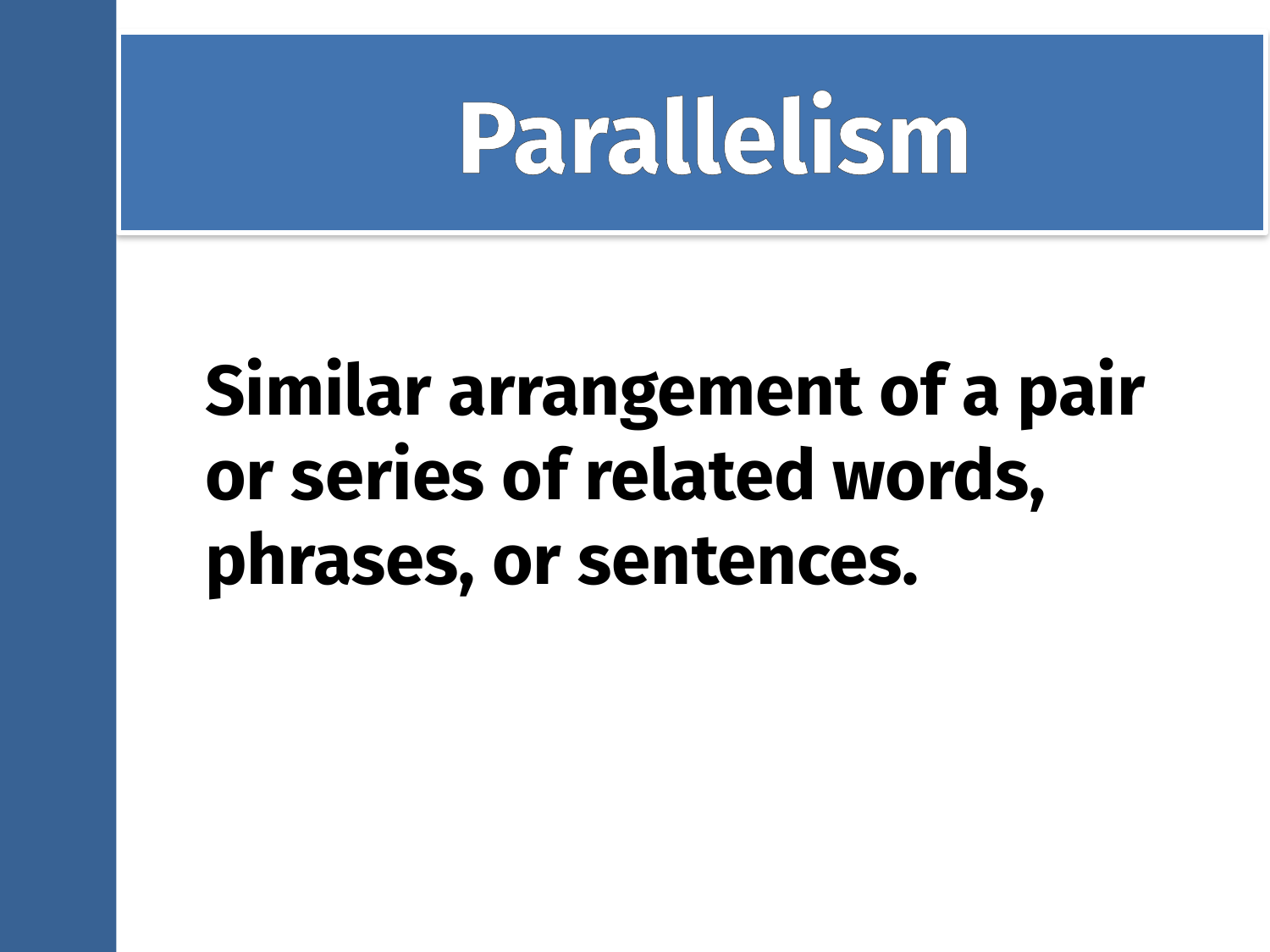

# Parallelism
Similar arrangement of a pair or series of related words, phrases, or sentences.